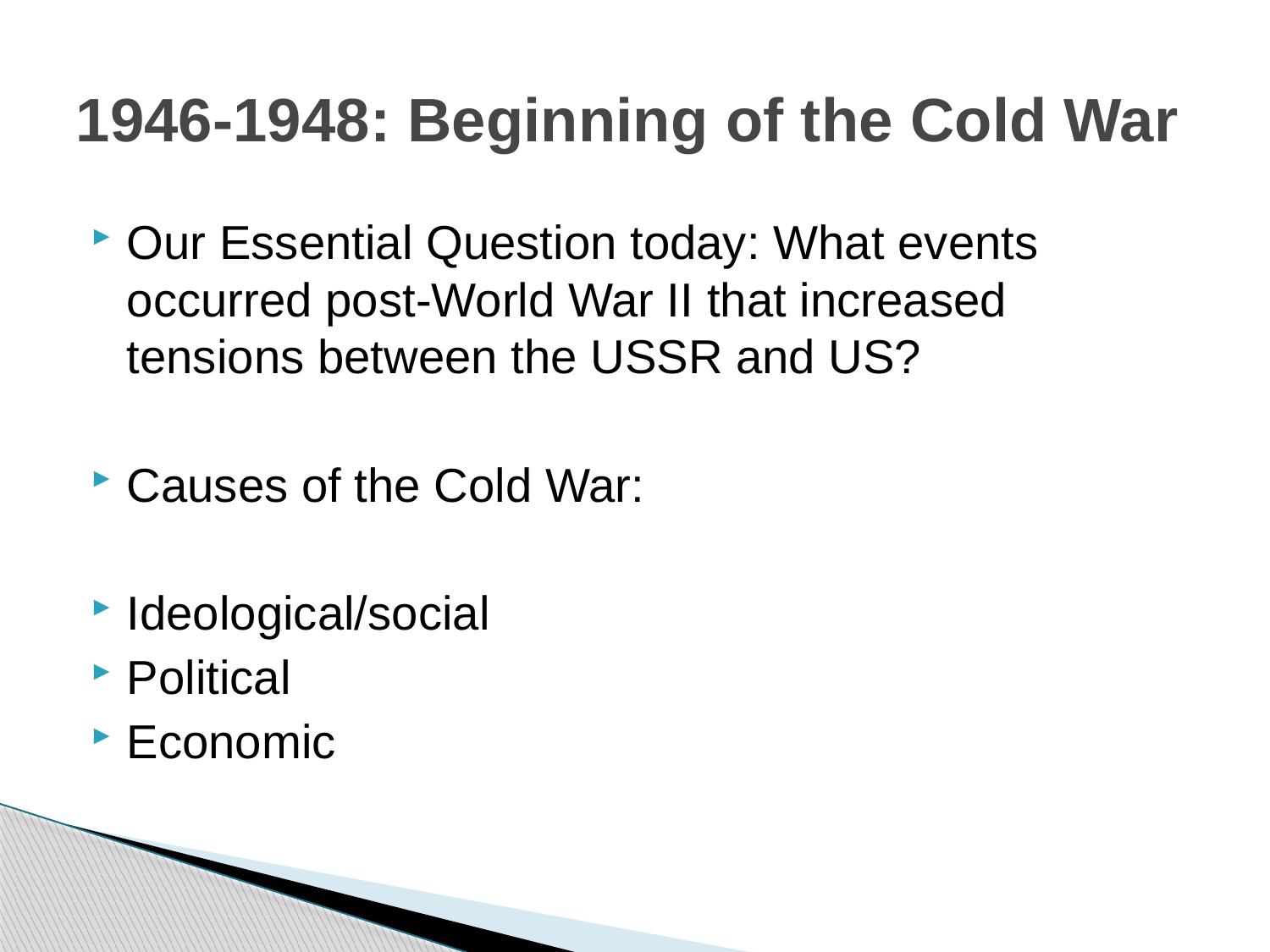

# 1946-1948: Beginning of the Cold War
Our Essential Question today: What events occurred post-World War II that increased tensions between the USSR and US?

Causes of the Cold War:

Ideological/social
Political
Economic